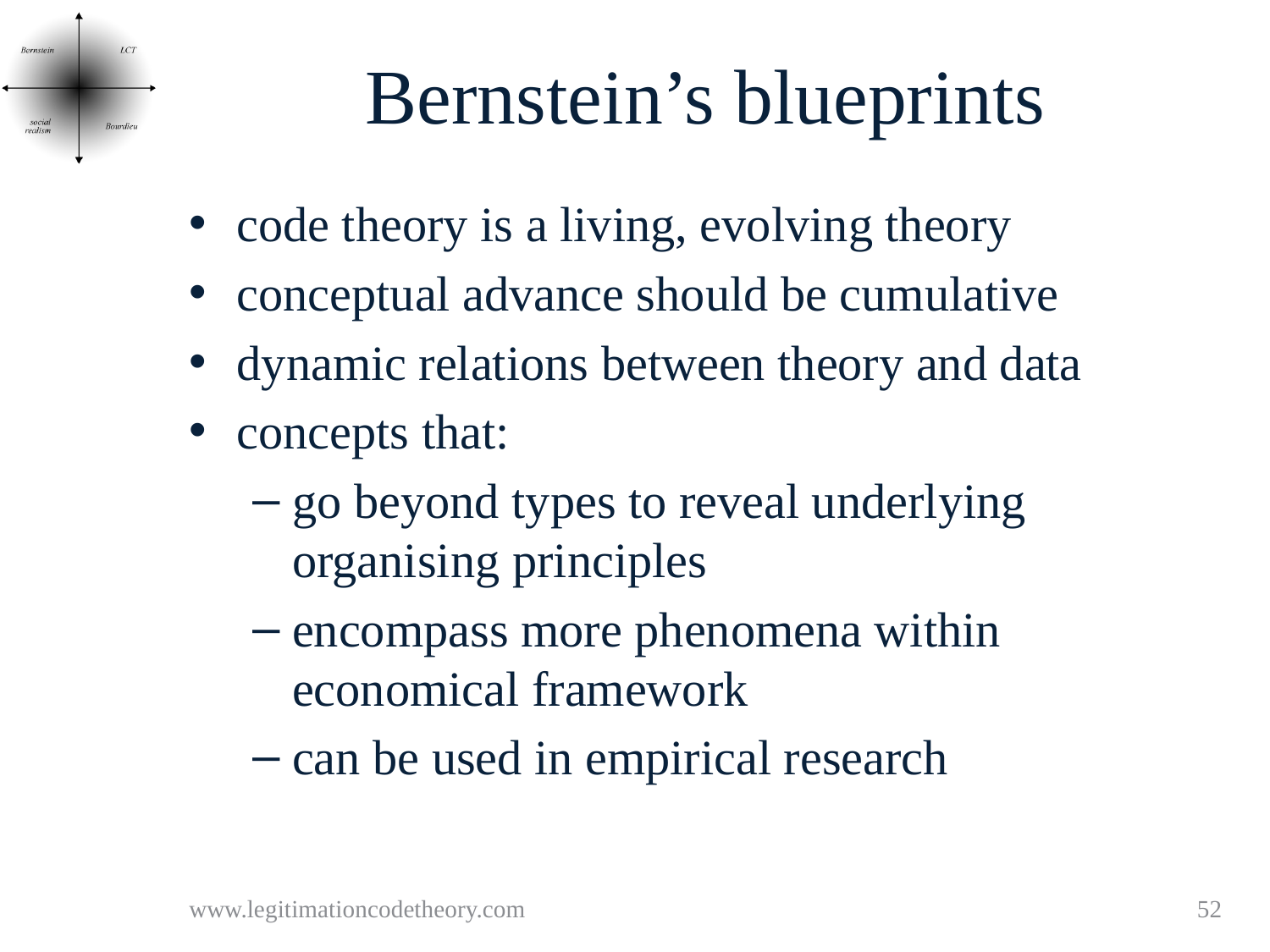

# Bernstein’s blueprints

code theory is a living, evolving theory
conceptual advance should be cumulative
dynamic relations between theory and data
concepts that:
go beyond types to reveal underlying organising principles
encompass more phenomena within economical framework
can be used in empirical research
www.legitimationcodetheory.com
52